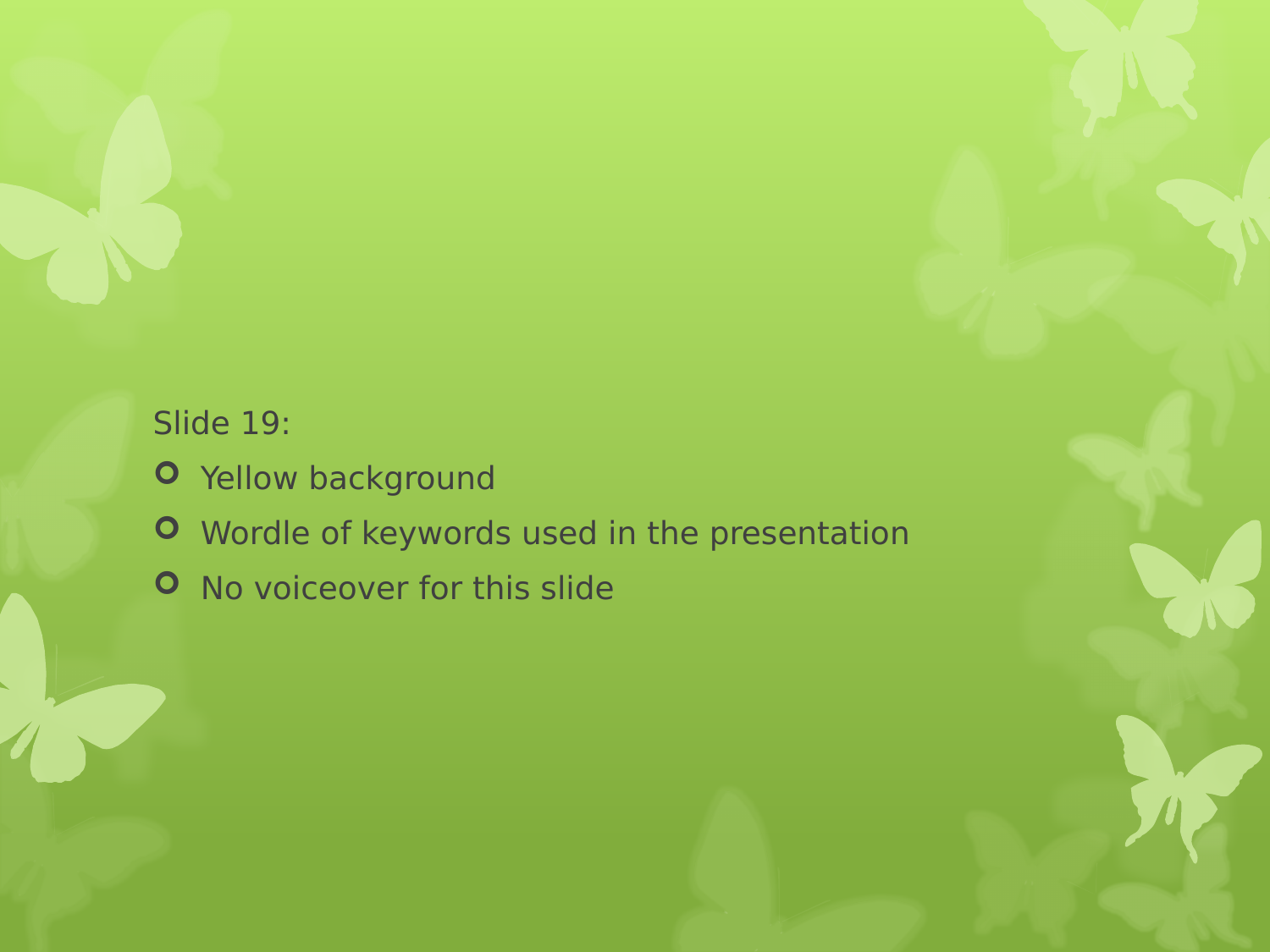

#
Slide 19:
Yellow background
Wordle of keywords used in the presentation
No voiceover for this slide